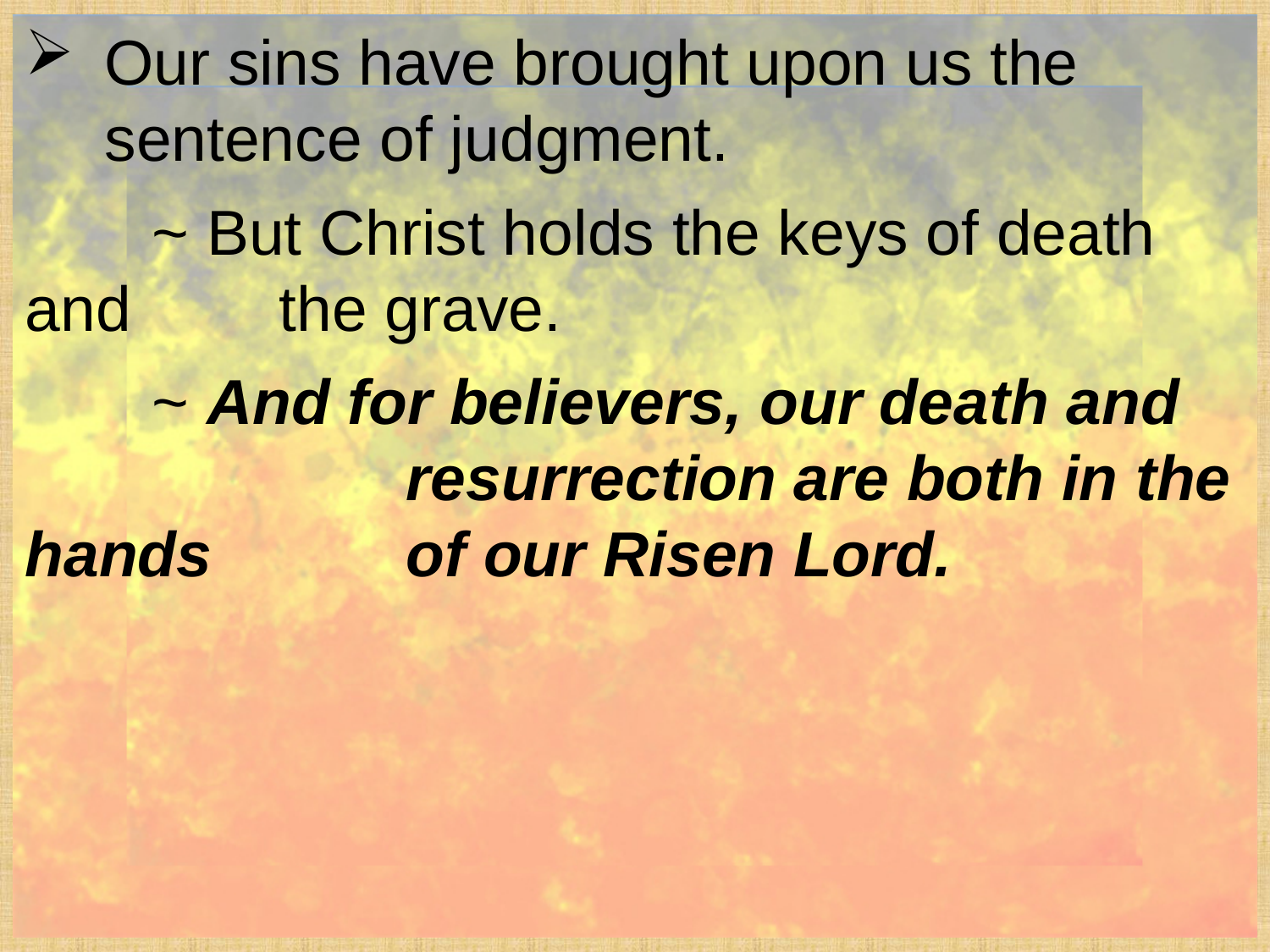

Our sins have brought upon us the sentence of judgment.
	~ But Christ holds the keys of death and 		the grave.
	~ And for believers, our death and 			resurrection are both in the hands 		of our Risen Lord.